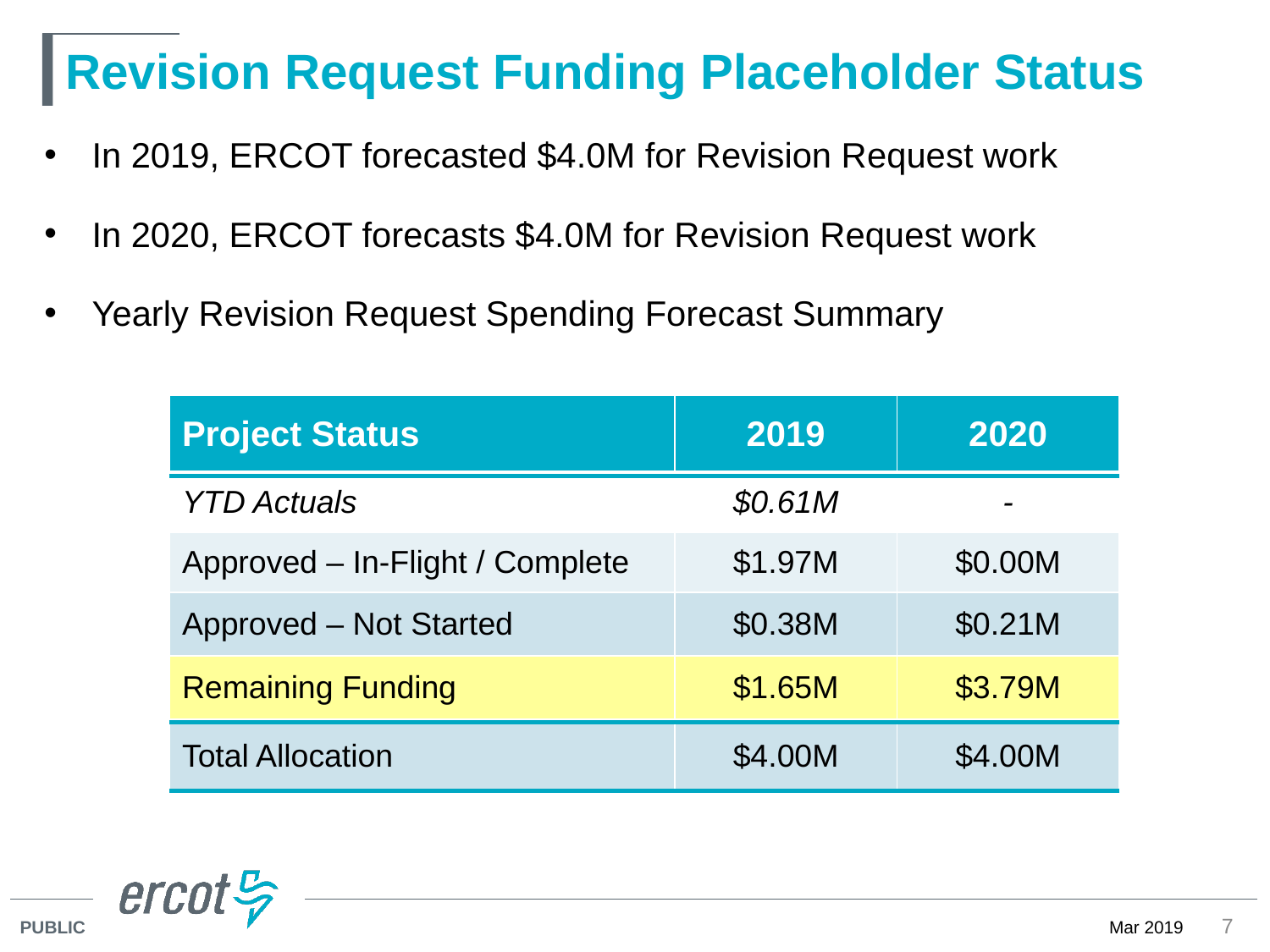

# Revision Request Funding Placeholder Status
In 2019, ERCOT forecasted $4.0M for Revision Request work

In 2020, ERCOT forecasts $4.0M for Revision Request work

Yearly Revision Request Spending Forecast Summary
| Project Status | 2019 | 2020 |
| --- | --- | --- |
| YTD Actuals | $0.61M | - |
| Approved – In-Flight / Complete | $1.97M | $0.00M |
| Approved – Not Started | $0.38M | $0.21M |
| Remaining Funding | $1.65M | $3.79M |
| Total Allocation | $4.00M | $4.00M |
As of 1/31/2019
7